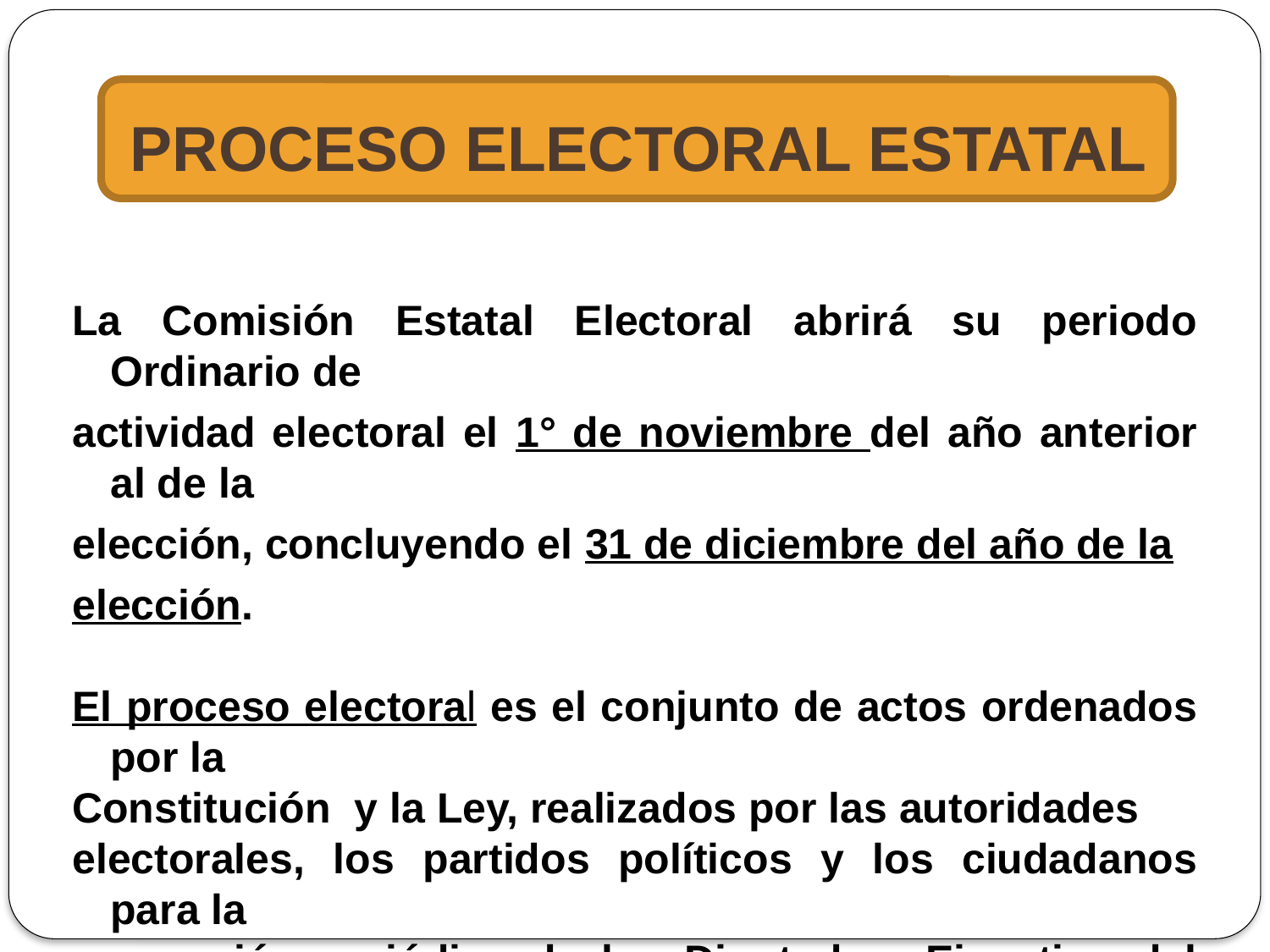

# PROCESO ELECTORAL ESTATAL

La Comisión Estatal Electoral abrirá su periodo Ordinario de
actividad electoral el 1° de noviembre del año anterior al de la
elección, concluyendo el 31 de diciembre del año de la
elección.

El proceso electoral es el conjunto de actos ordenados por la
Constitución  y la Ley, realizados por las autoridades
electorales, los partidos políticos y los ciudadanos para la
renovación periódica de los Diputados, Ejecutivo del Estado y
Ayuntamientos de los municipios.